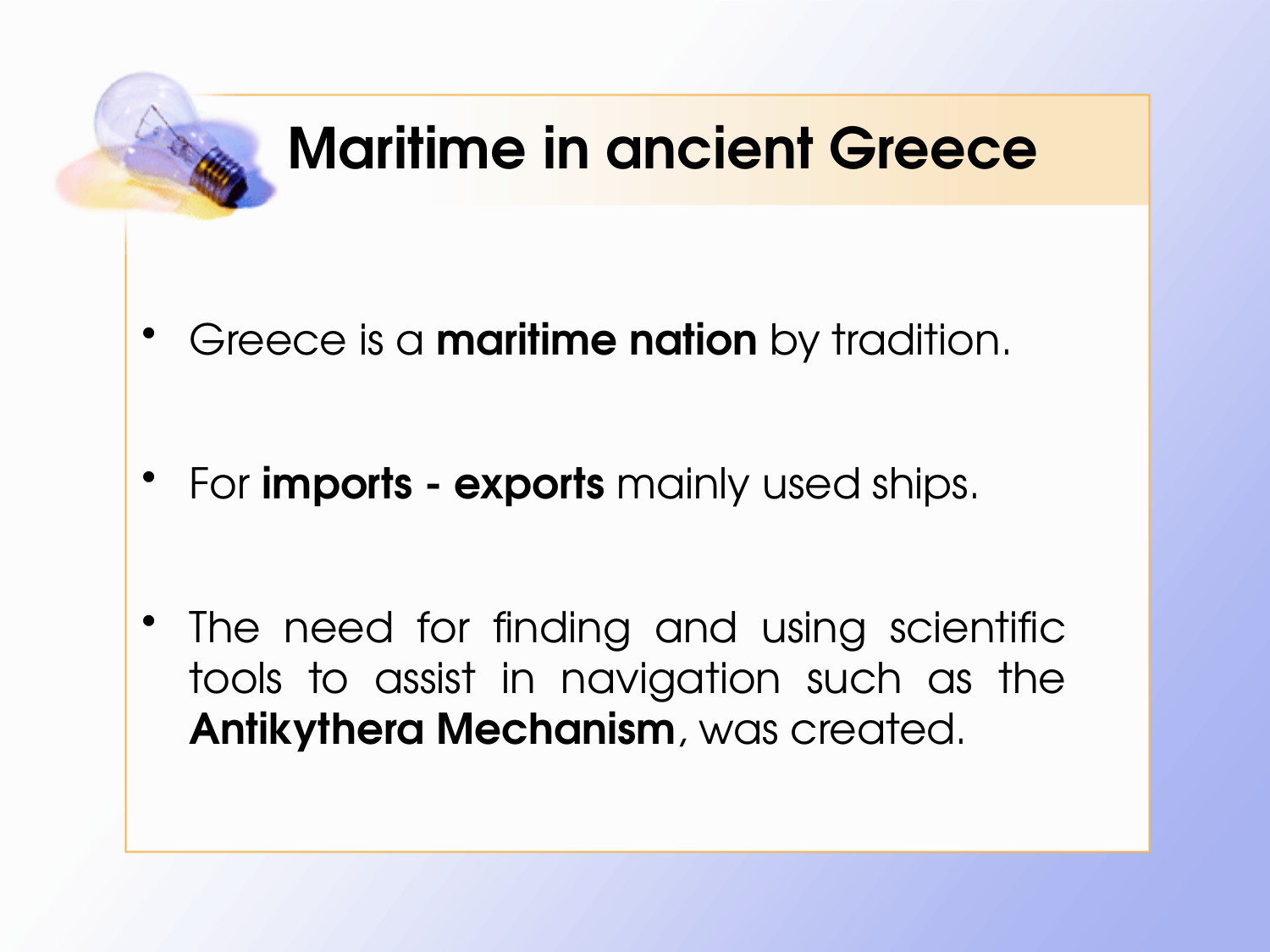

# Maritime in ancient Greece
Greece is a maritime nation by tradition.

For imports - exports mainly used ships.

The need for finding and using scientific tools to assist in navigation such as the Antikythera Mechanism, was created.